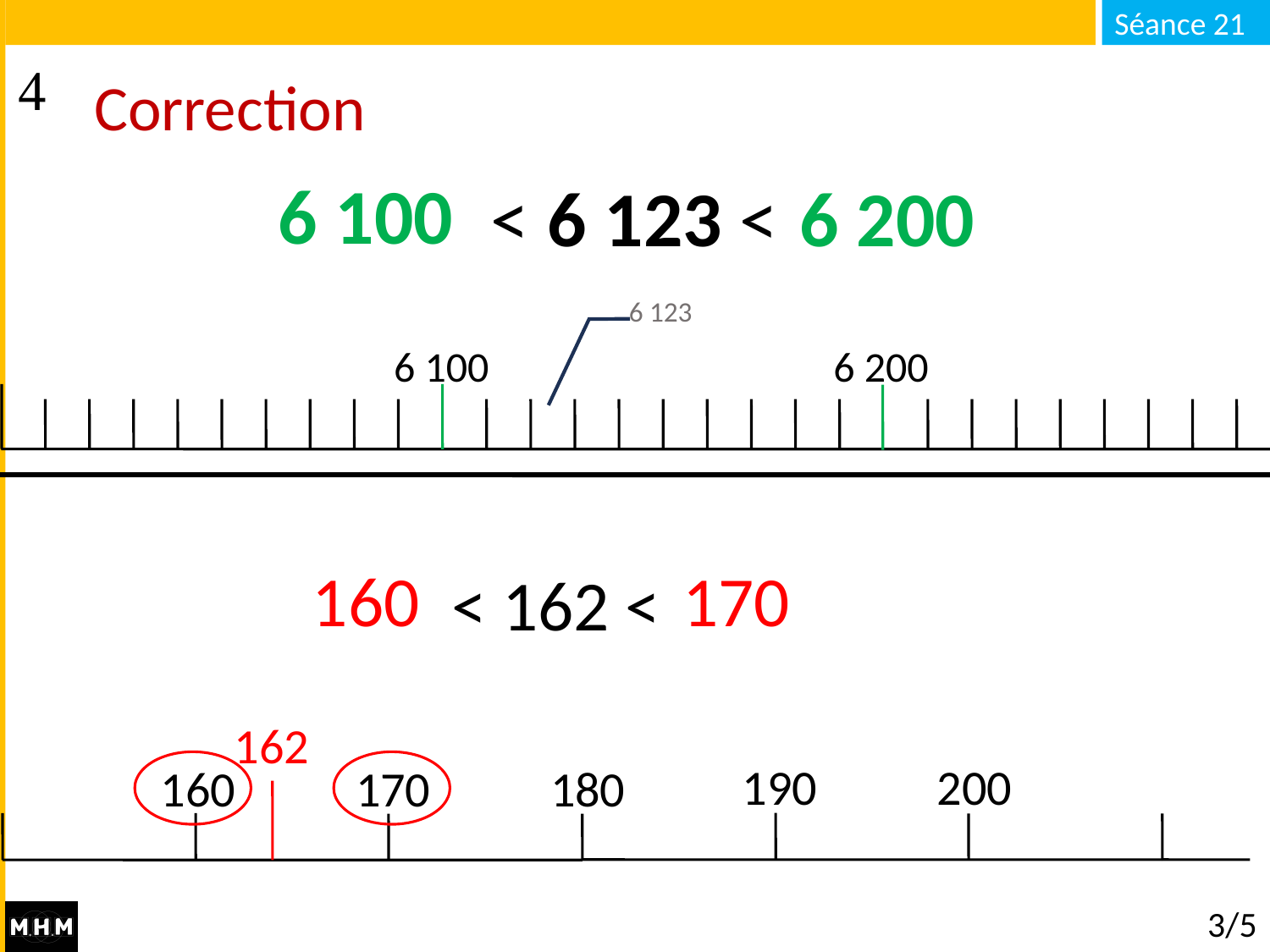

# Correction
6 100
… < 6 123 < …
6 200
6 123
6 100
6 200

160
170
… < 162 < …
162
190
200
160
170
180

3/5